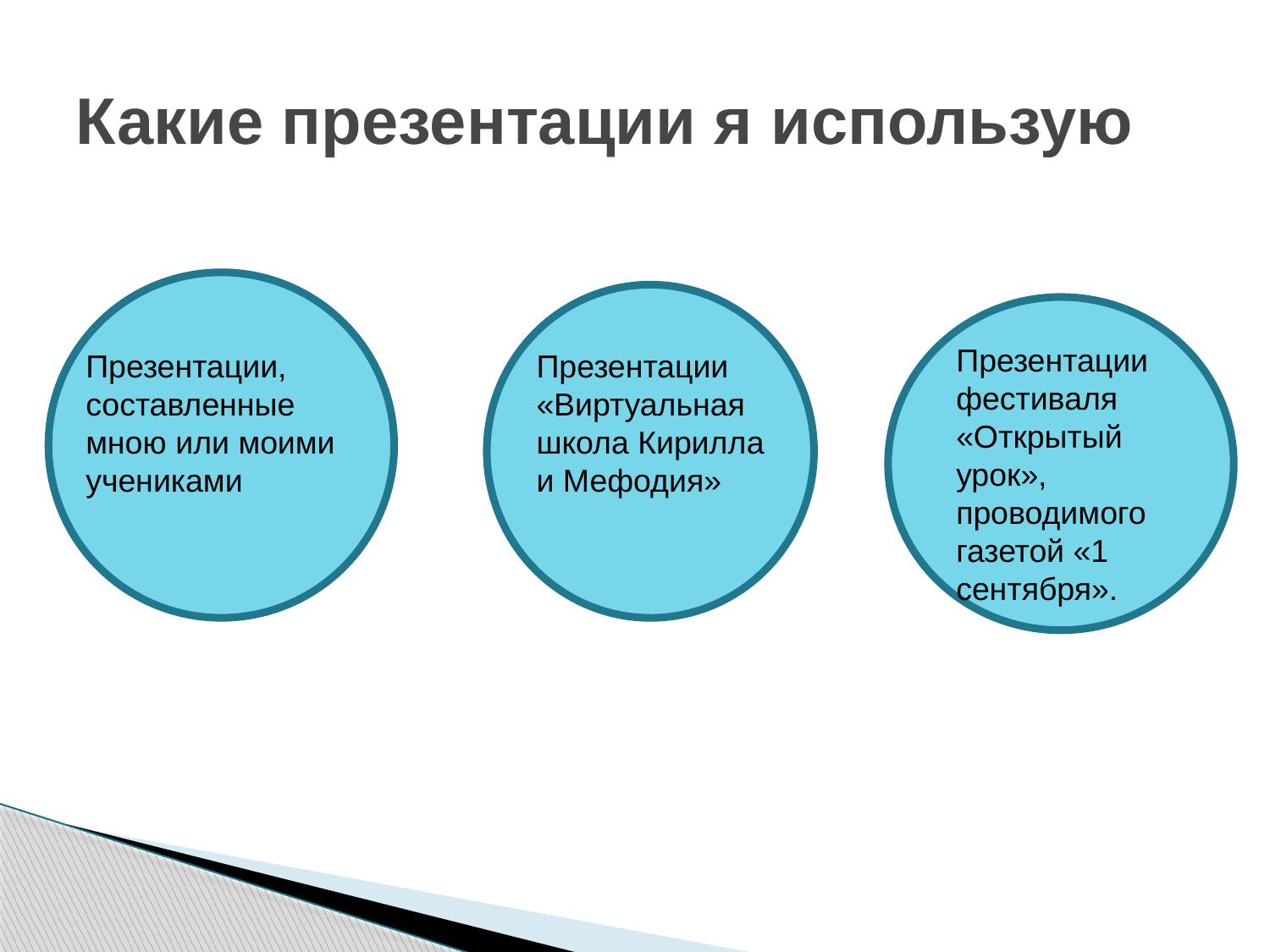

# Какие презентации я использую

Презентации фестиваля «Открытый урок», проводимого газетой «1 сентября».
Презентации, составленные  мною или моими учениками
Презентации «Виртуальная школа Кирилла и Мефодия»